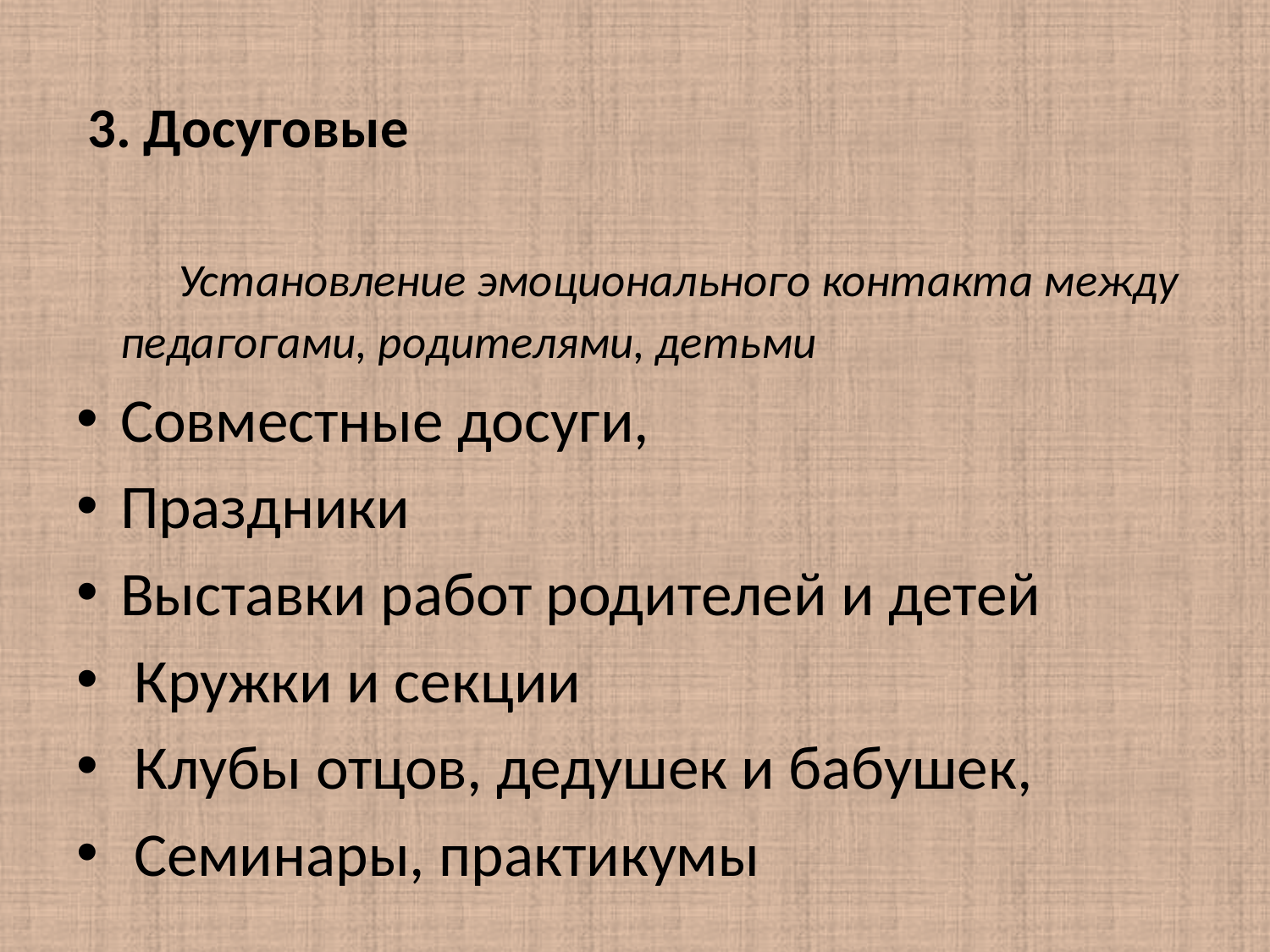

# 3. Досуговые
      Установление эмоционального контакта между педагогами, родителями, детьми
Совместные досуги,
Праздники
Выставки работ родителей и детей
 Кружки и секции
 Клубы отцов, дедушек и бабушек,
 Семинары, практикумы